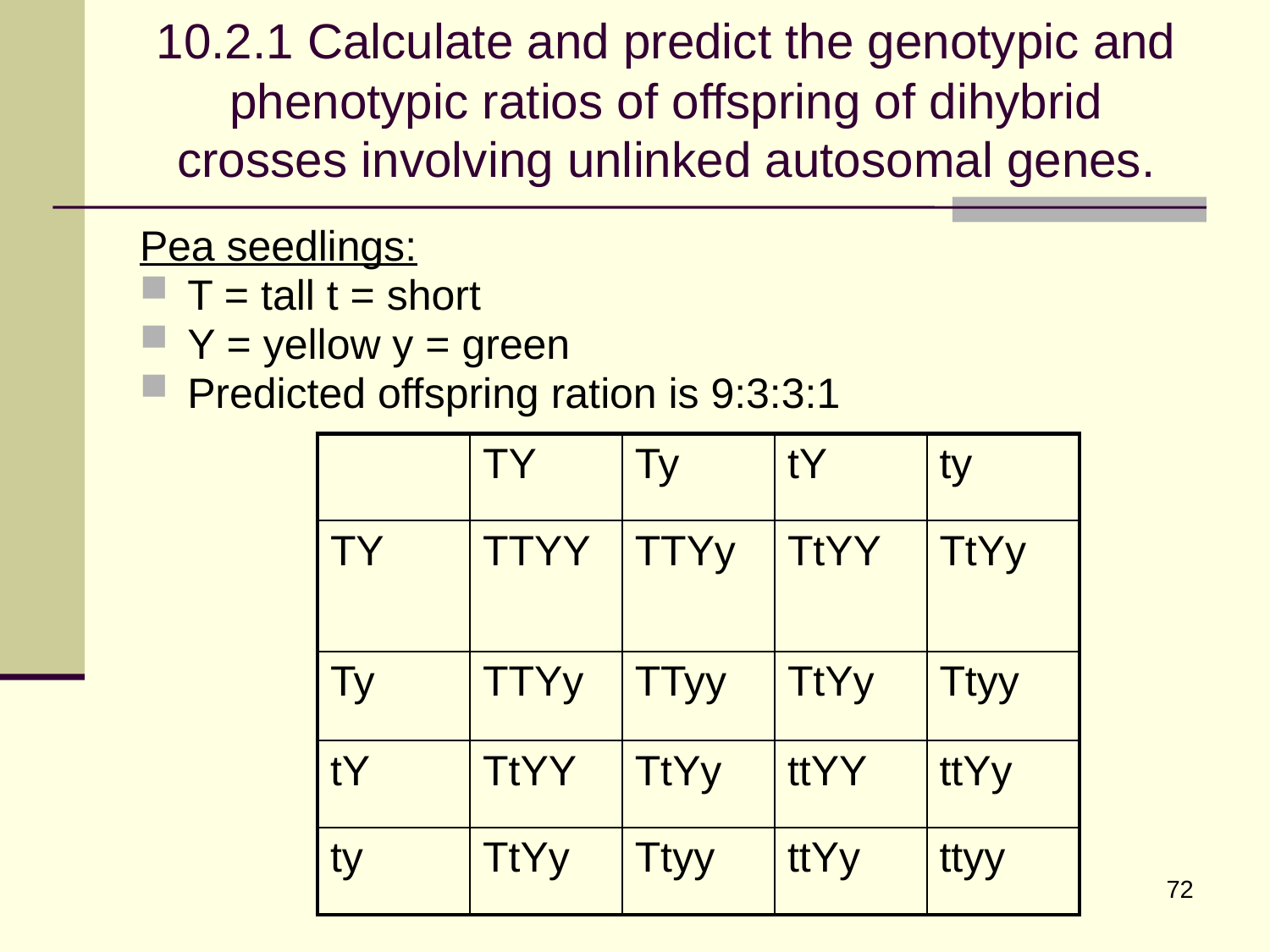

# 10.2.1 Calculate and predict the genotypic and phenotypic ratios of offspring of dihybrid crosses involving unlinked autosomal genes.
Pea seedlings:
T = tall t = short
Y = yellow y = green
Predicted offspring ration is 9:3:3:1
|  | TY | Ty | tY | ty |
| --- | --- | --- | --- | --- |
| TY | TTYY | TTYy | TtYY | TtYy |
| Ty | TTYy | TTyy | TtYy | Ttyy |
| tY | TtYY | TtYy | ttYY | ttYy |
| ty | TtYy | Ttyy | ttYy | ttyy |
72